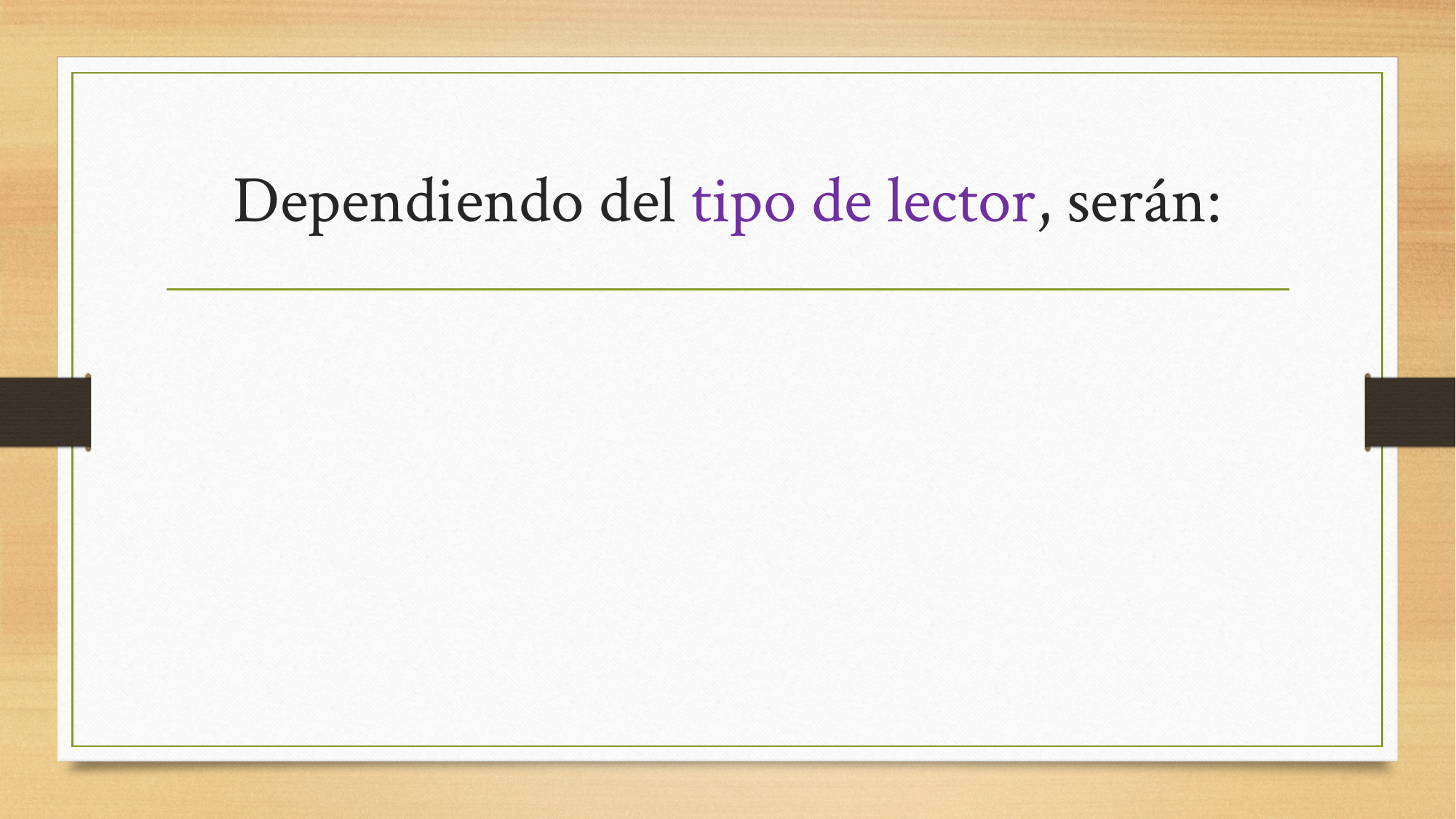

# Dependiendo del tipo de lector, serán: